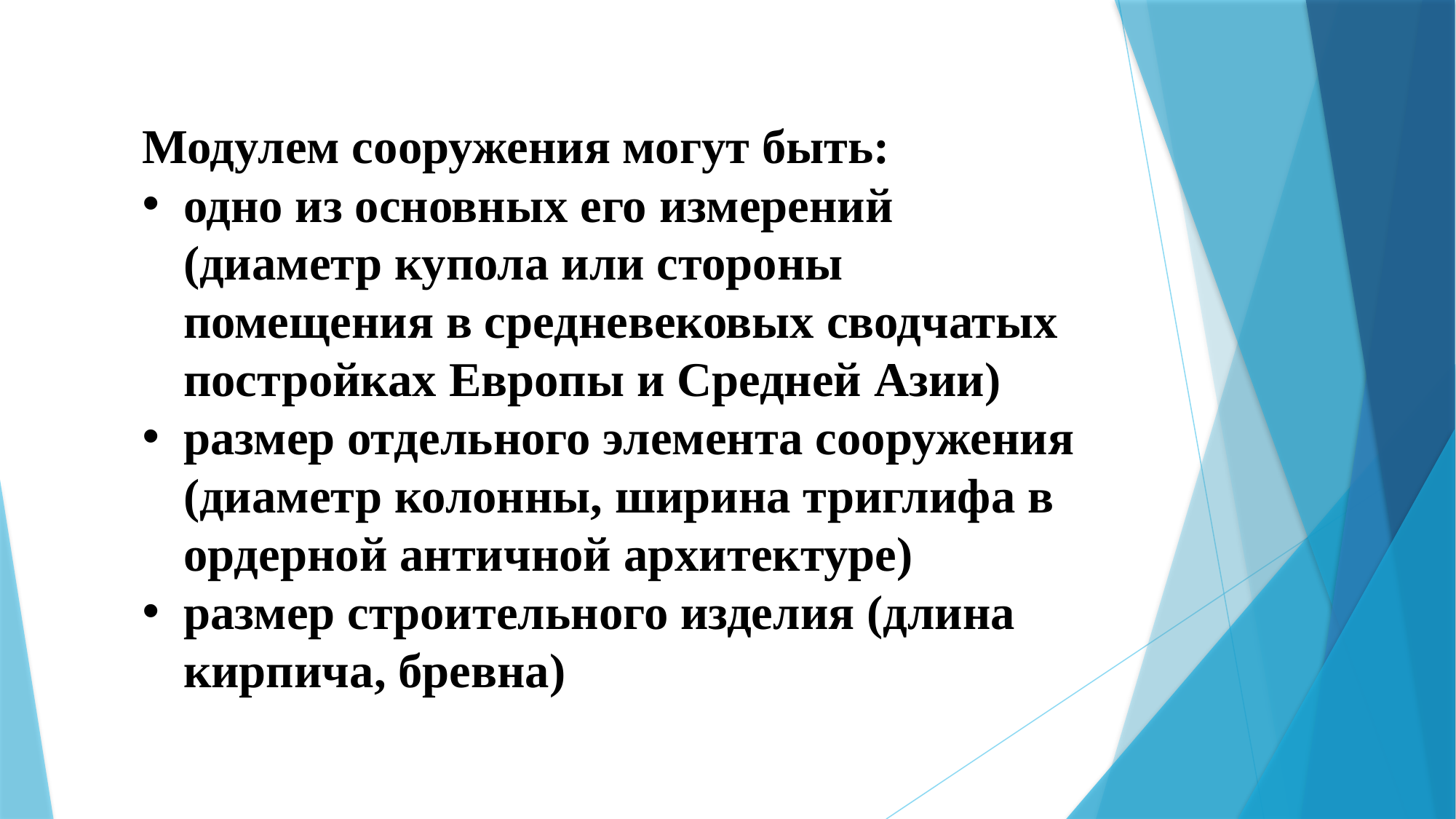

Модулем сооружения могут быть:
одно из основных его измерений (диаметр купола или стороны помещения в средневековых сводчатых постройках Европы и Средней Азии)
размер отдельного элемента сооружения (диаметр колонны, ширина триглифа в ордерной античной архитектуре)
размер строительного изделия (длина кирпича, бревна)